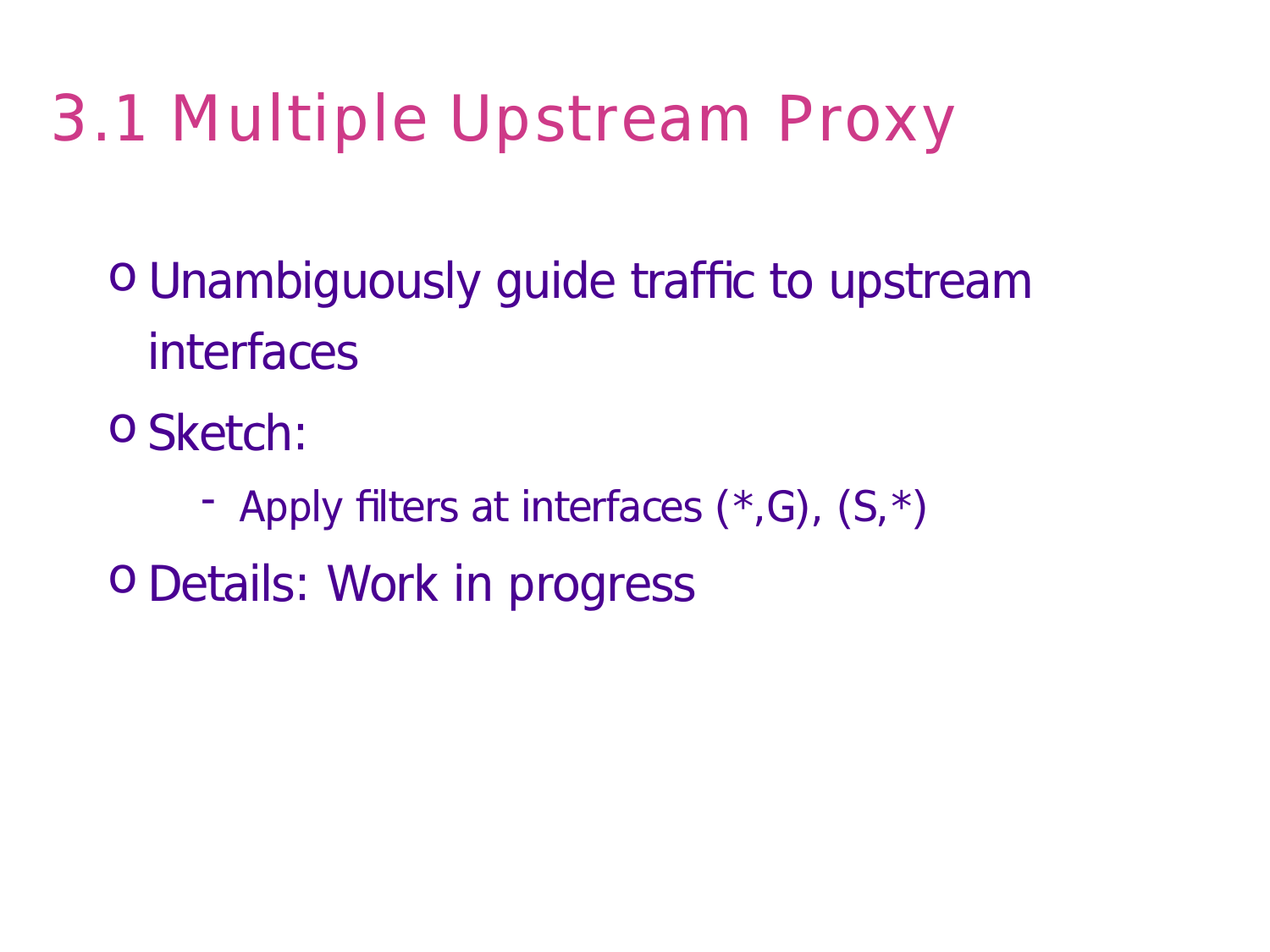

# 3.1 Multiple Upstream Proxy
Unambiguously guide traffic to upstream interfaces
Sketch:
Apply filters at interfaces (*,G), (S,*)
Details: Work in progress